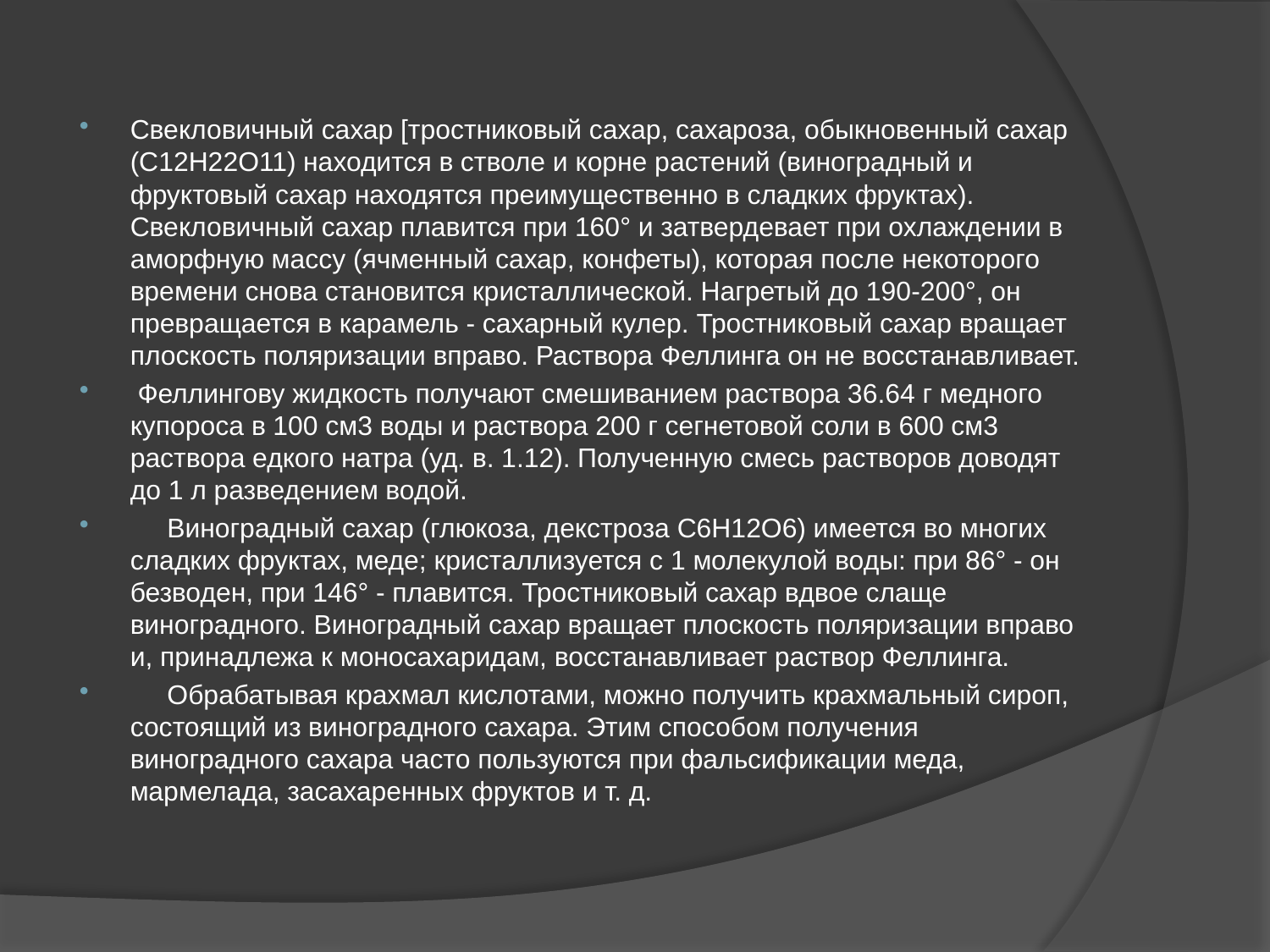

Свекловичный сахар [тростниковый сахар, сахароза, обыкновенный сахар (С12Н22О11) находится в стволе и корне растений (виноградный и фруктовый сахар находятся преимущественно в сладких фруктах). Свекловичный сахар плавится при 160° и затвердевает при охлаждении в аморфную массу (ячменный сахар, конфеты), которая после некоторого времени снова становится кристаллической. Нагретый до 190-200°, он превращается в карамель - сахарный кулер. Тростниковый сахар вращает плоскость поляризации вправо. Раствора Феллинга он не восстанавливает.
 Феллингову жидкость получают смешиванием раствора 36.64 г медного купороса в 100 см3 воды и раствора 200 г сегнетовой соли в 600 см3 раствора едкого натра (уд. в. 1.12). Полученную смесь растворов доводят до 1 л разведением водой.
     Виноградный сахар (глюкоза, декстроза С6Н12О6) имеется во многих сладких фруктах, меде; кристаллизуется с 1 молекулой воды: при 86° - он безводен, при 146° - плавится. Тростниковый сахар вдвое слаще виноградного. Виноградный сахар вращает плоскость поляризации вправо и, принадлежа к моносахаридам, восстанавливает раствор Феллинга.
     Обрабатывая крахмал кислотами, можно получить крахмальный сироп, состоящий из виноградного сахара. Этим способом получения виноградного сахара часто пользуются при фальсификации меда, мармелада, засахаренных фруктов и т. д.